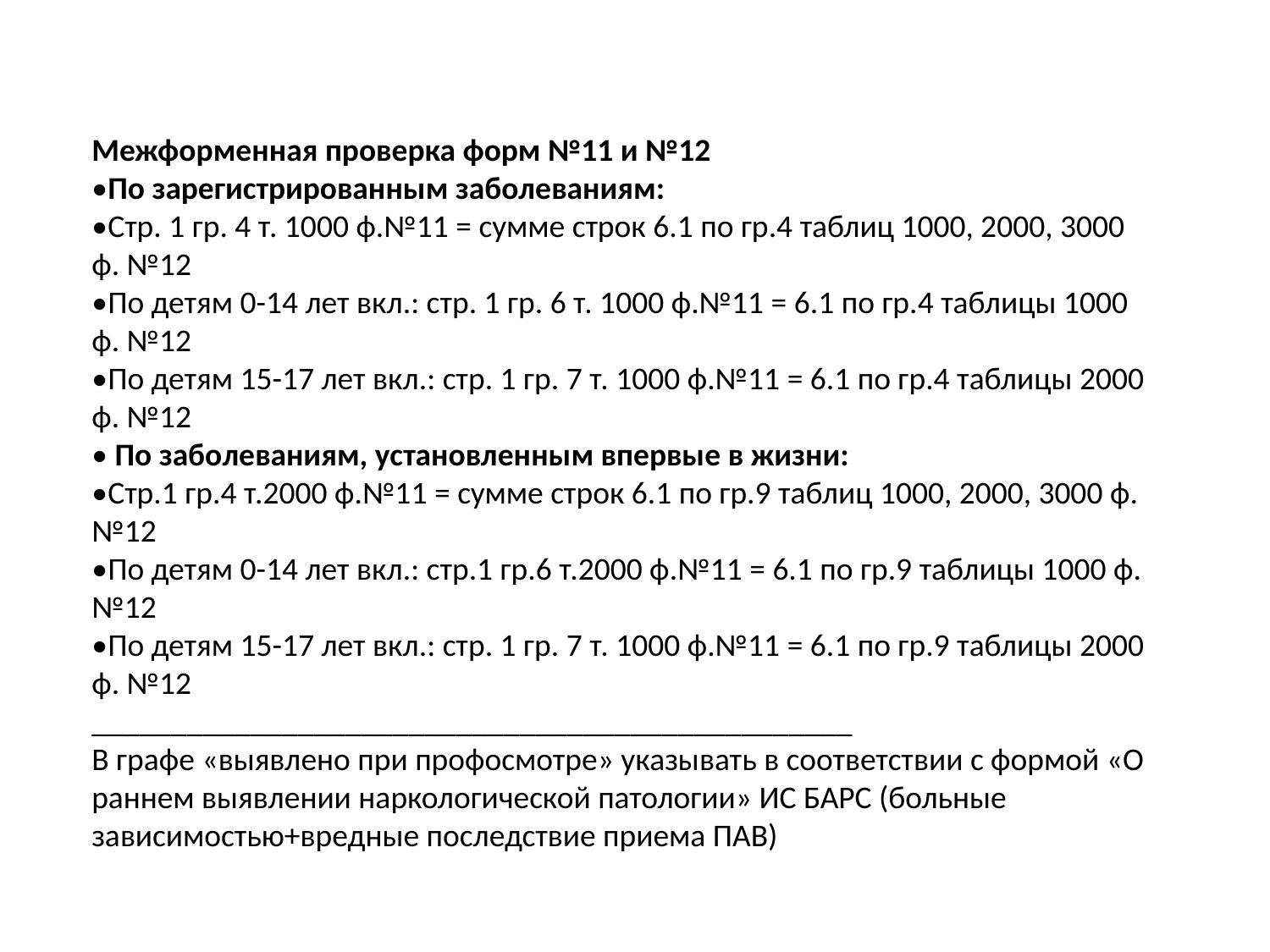

Межформенная проверка форм №11 и №12
•По зарегистрированным заболеваниям:
•Стр. 1 гр. 4 т. 1000 ф.№11 = сумме строк 6.1 по гр.4 таблиц 1000, 2000, 3000 ф. №12
•По детям 0-14 лет вкл.: стр. 1 гр. 6 т. 1000 ф.№11 = 6.1 по гр.4 таблицы 1000 ф. №12
•По детям 15-17 лет вкл.: стр. 1 гр. 7 т. 1000 ф.№11 = 6.1 по гр.4 таблицы 2000 ф. №12
• По заболеваниям, установленным впервые в жизни:
•Стр.1 гр.4 т.2000 ф.№11 = сумме строк 6.1 по гр.9 таблиц 1000, 2000, 3000 ф. №12
•По детям 0-14 лет вкл.: стр.1 гр.6 т.2000 ф.№11 = 6.1 по гр.9 таблицы 1000 ф. №12
•По детям 15-17 лет вкл.: стр. 1 гр. 7 т. 1000 ф.№11 = 6.1 по гр.9 таблицы 2000 ф. №12
________________________________________________
В графе «выявлено при профосмотре» указывать в соответствии с формой «О раннем выявлении наркологической патологии» ИС БАРС (больные зависимостью+вредные последствие приема ПАВ)